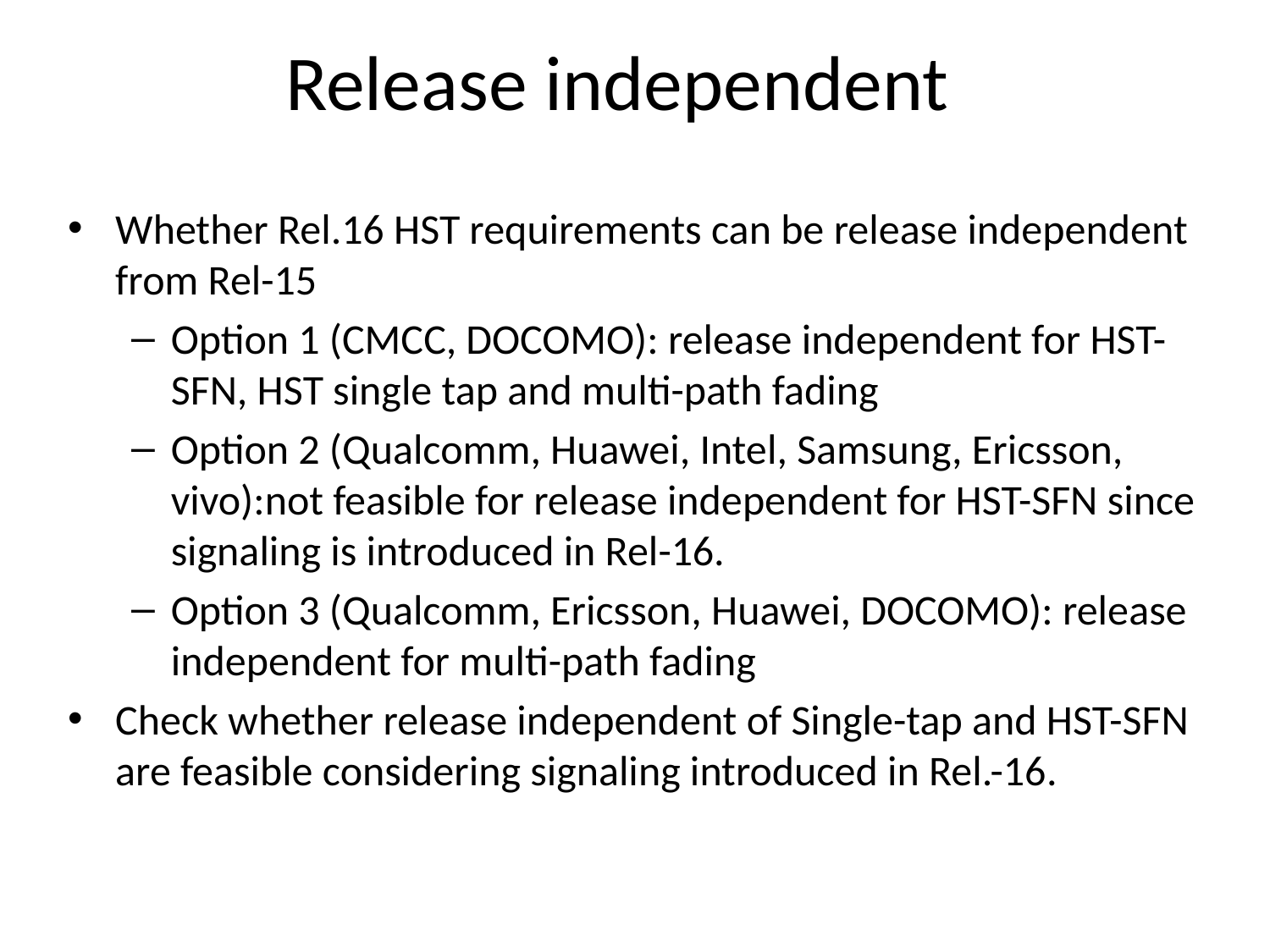

# Release independent
Whether Rel.16 HST requirements can be release independent from Rel-15
Option 1 (CMCC, DOCOMO): release independent for HST-SFN, HST single tap and multi-path fading
Option 2 (Qualcomm, Huawei, Intel, Samsung, Ericsson, vivo):not feasible for release independent for HST-SFN since signaling is introduced in Rel-16.
Option 3 (Qualcomm, Ericsson, Huawei, DOCOMO): release independent for multi-path fading
Check whether release independent of Single-tap and HST-SFN are feasible considering signaling introduced in Rel.-16.